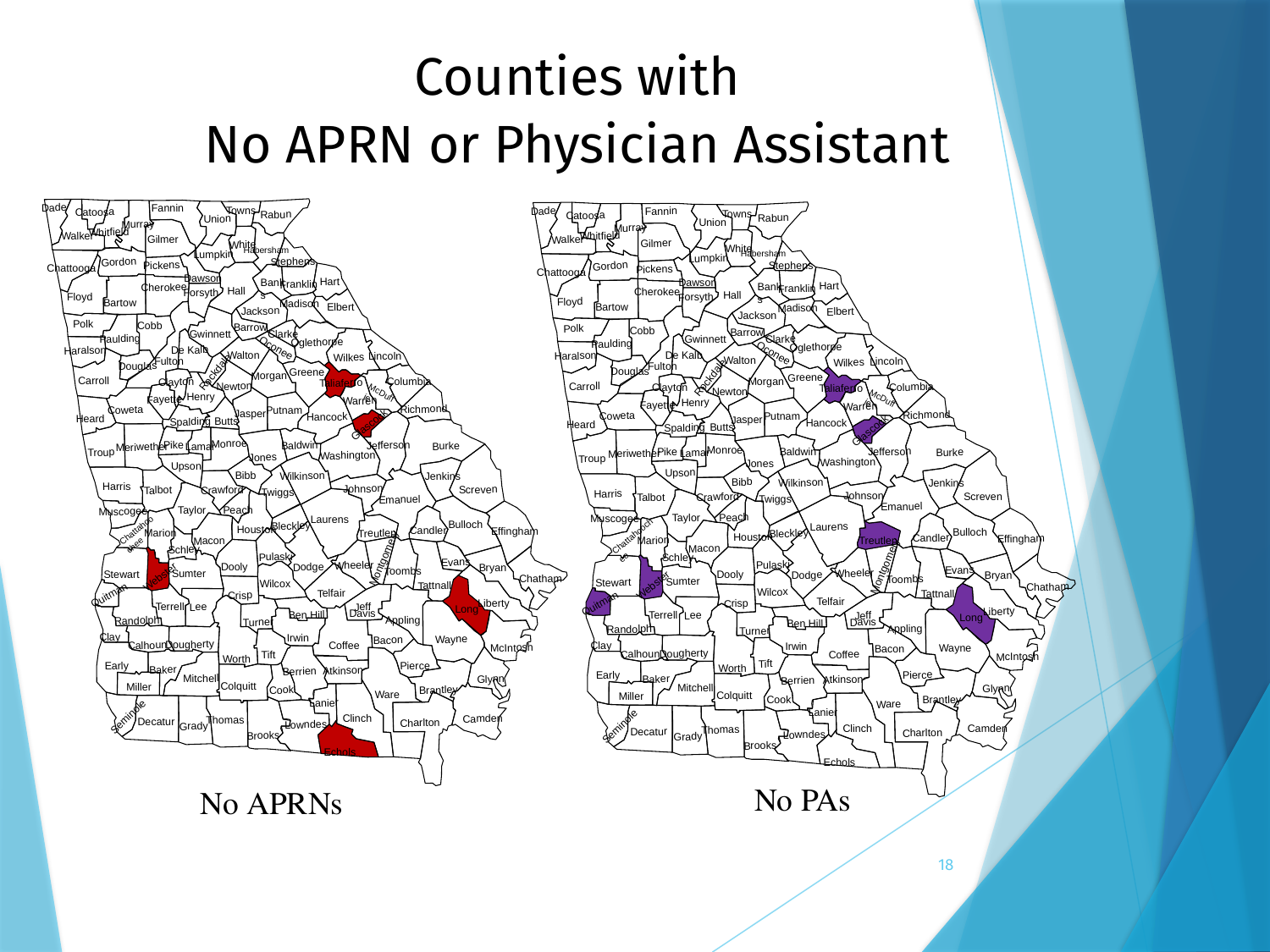

# Counties with No APRN or Physician Assistant

Dade
Fannin
Catoosa
Towns
Rabun
Union
Murray
Whitfield
Walker
Gilmer
White
Habersham
Lumpkin
Gordon
Stephens
Pickens
Chattooga
Dawson
Banks
Hart
Franklin
Cherokee
Hall
Forsyth
Floyd
Bartow
Madison
Elbert
Jackson
Polk
Cobb
Barrow
Gwinnett
Clarke
Paulding
Oglethorpe
Haralson
De Kalb
Oconee
Walton
Lincoln
Wilkes
Fulton
Douglas
Rockdale
Greene
Morgan
Carroll
Clayton
Columbia
Taliaferro
Newton
Henry
McDuffie
Fayette
Warren
Coweta
Putnam
Richmond
Jasper
Heard
Hancock
Spalding
Butts
Glascock
Monroe
Pike
Meriwether
Lamar
Baldwin
Jefferson
Burke
Troup
Washington
Jones
Upson
Bibb
Wilkinson
Jenkins
Harris
Talbot
Crawford
Johnson
Twiggs
Screven
Emanuel
Muscogee
Taylor
Peach
Laurens
Bleckley
Bulloch
Chattahoochee
Houston
Marion
Candler
Treutlen
Effingham
Macon
Schley
Pulaski
Montgomery
Evans
Dooly
Wheeler
Dodge
Bryan
Stewart
Sumter
Toombs
Webster
Chatham
Wilcox
Tattnall
Quitman
Telfair
Crisp
Terrell
Lee
Liberty
Jeff
Long
Davis
Ben Hill
Randolph
Turner
Appling
Clay
Irwin
Bacon
Wayne
Dougherty
Calhoun
Coffee
McIntosh
Tift
Worth
Early
Baker
Pierce
Atkinson
Berrien
Mitchell
Glynn
Miller
Colquitt
Cook
Brantley
Ware
Lanier
Seminole
Thomas
Decatur
Clinch
Camden
Grady
Lowndes
Charlton
Brooks
Echols

Dade
Fannin
Catoosa
Towns
Rabun
Union
Murray
Whitfield
Walker
Gilmer
White
Habersham
Lumpkin
Gordon
Stephens
Pickens
Chattooga
Dawson
Banks
Hart
Franklin
Cherokee
Hall
Forsyth
Floyd
Bartow
Madison
Elbert
Jackson
Polk
Cobb
Barrow
Gwinnett
Clarke
Paulding
Oglethorpe
Haralson
De Kalb
Oconee
Walton
Lincoln
Wilkes
Fulton
Douglas
Rockdale
Greene
Morgan
Carroll
Clayton
Columbia
Taliaferro
Newton
Henry
McDuffie
Fayette
Warren
Coweta
Putnam
Richmond
Jasper
Heard
Hancock
Spalding
Butts
Glascock
Monroe
Pike
Meriwether
Lamar
Baldwin
Jefferson
Burke
Troup
Washington
Jones
Upson
Bibb
Wilkinson
Jenkins
Harris
Talbot
Crawford
Johnson
Twiggs
Screven
Emanuel
Muscogee
Taylor
Peach
Laurens
Bleckley
Chattahoochee
Bulloch
Houston
Marion
Candler
Treutlen
Effingham
Macon
Schley
Pulaski
Montgomery
Evans
Dooly
Wheeler
Dodge
Bryan
Stewart
Sumter
Toombs
Webster
Chatham
Wilcox
Tattnall
Quitman
Telfair
Crisp
Terrell
Lee
Liberty
Jeff
Long
Davis
Ben Hill
Randolph
Turner
Appling
Clay
Irwin
Bacon
Wayne
Dougherty
Calhoun
Coffee
McIntosh
Tift
Worth
Early
Baker
Pierce
Atkinson
Berrien
Mitchell
Glynn
Miller
Colquitt
Cook
Brantley
Ware
Lanier
Seminole
Thomas
Decatur
Clinch
Camden
Grady
Lowndes
Charlton
Brooks
Echols

No PAs
No APRNs
18